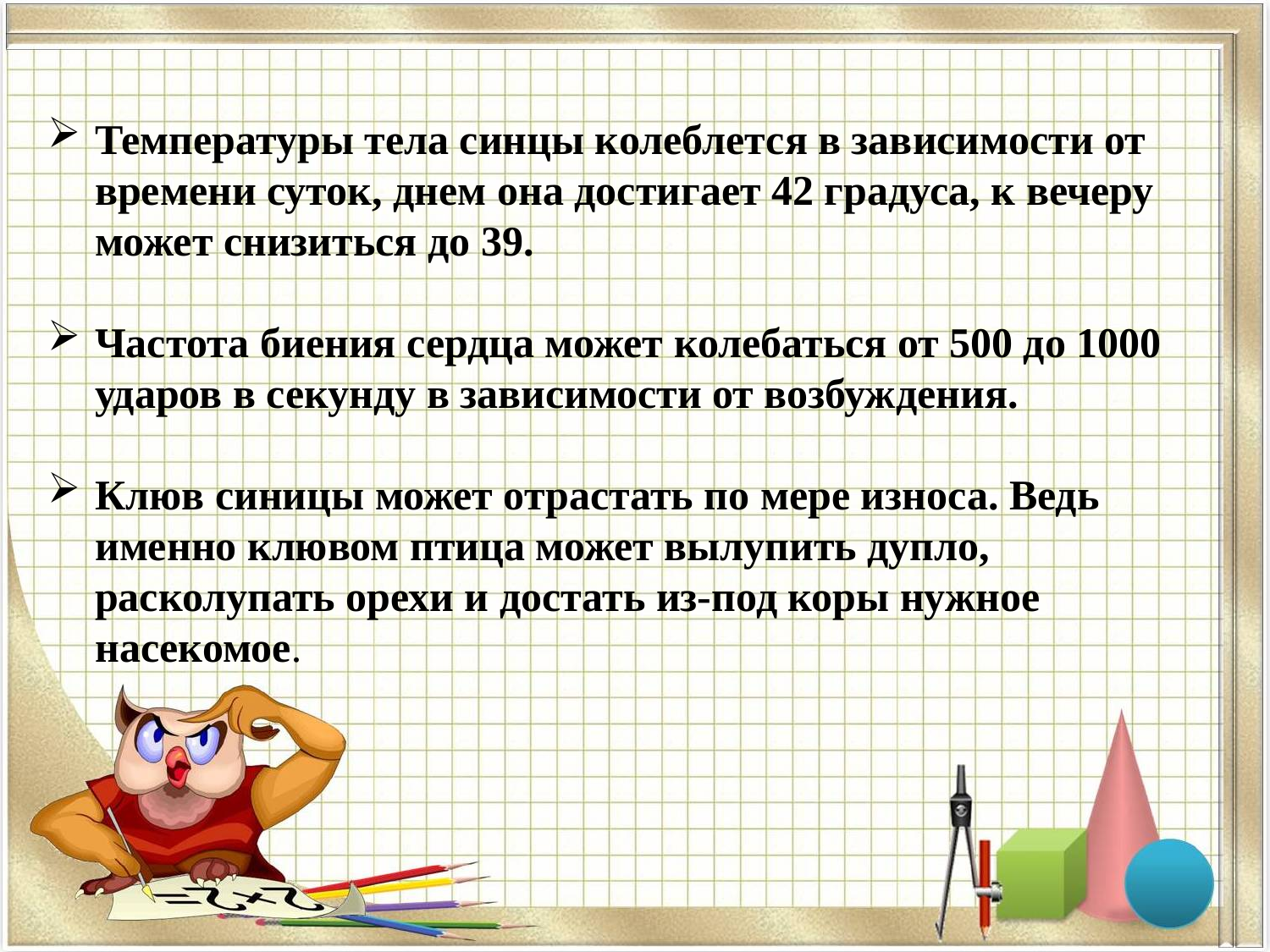

Температуры тела синцы колеблется в зависимости от времени суток, днем она достигает 42 градуса, к вечеру может снизиться до 39.

Частота биения сердца может колебаться от 500 до 1000 ударов в секунду в зависимости от возбуждения.

Клюв синицы может отрастать по мере износа. Ведь именно клювом птица может вылупить дупло, расколупать орехи и достать из-под коры нужное насекомое.